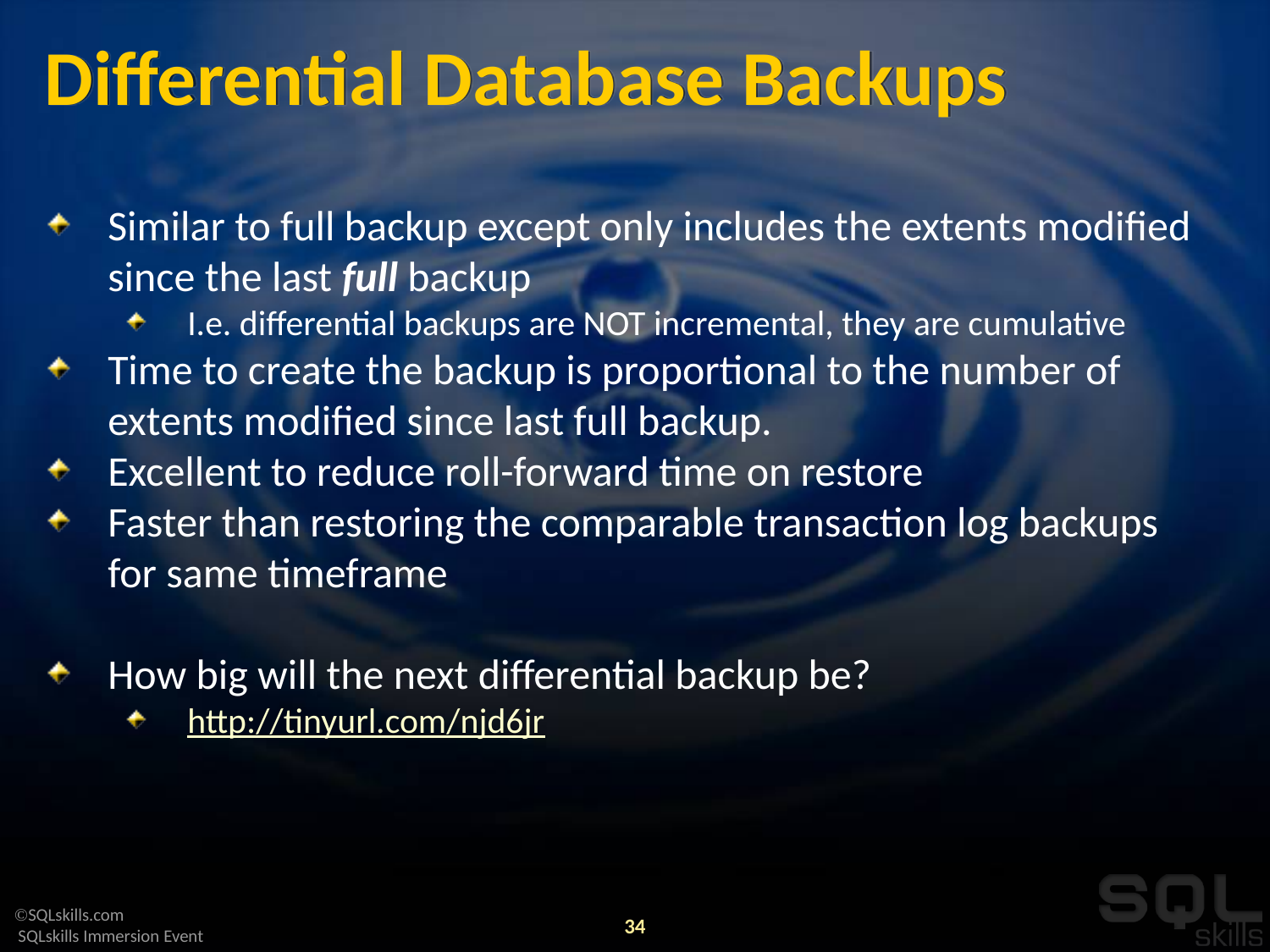

# Differential Database Backups
Similar to full backup except only includes the extents modified since the last full backup
I.e. differential backups are NOT incremental, they are cumulative
Time to create the backup is proportional to the number of extents modified since last full backup.
Excellent to reduce roll-forward time on restore
Faster than restoring the comparable transaction log backups for same timeframe

How big will the next differential backup be?
http://tinyurl.com/njd6jr

34